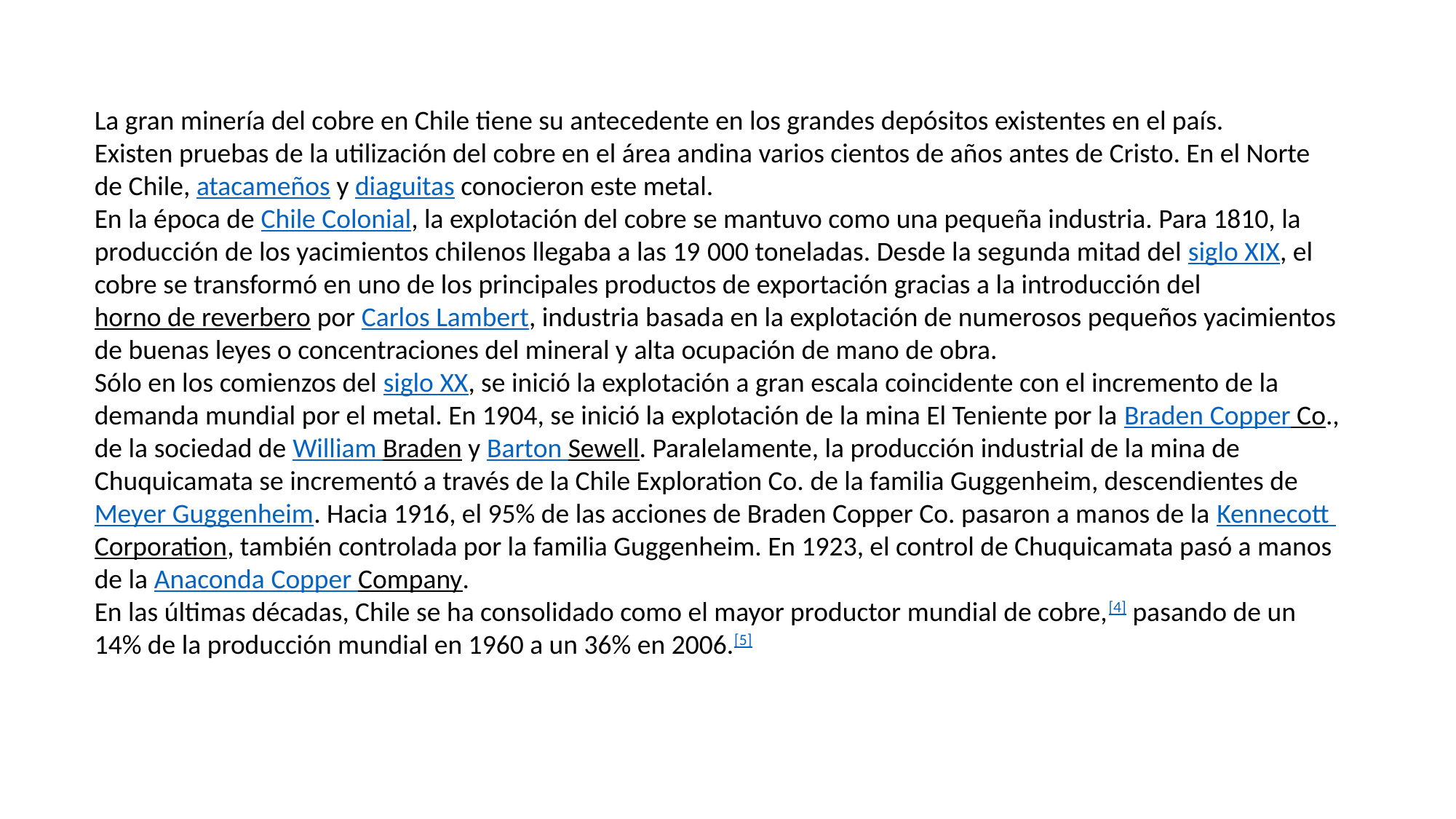

La gran minería del cobre en Chile tiene su antecedente en los grandes depósitos existentes en el país.
Existen pruebas de la utilización del cobre en el área andina varios cientos de años antes de Cristo. En el Norte de Chile, atacameños y diaguitas conocieron este metal.
En la época de Chile Colonial, la explotación del cobre se mantuvo como una pequeña industria. Para 1810, la producción de los yacimientos chilenos llegaba a las 19 000 toneladas. Desde la segunda mitad del siglo XIX, el cobre se transformó en uno de los principales productos de exportación gracias a la introducción del horno de reverbero por Carlos Lambert, industria basada en la explotación de numerosos pequeños yacimientos de buenas leyes o concentraciones del mineral y alta ocupación de mano de obra.
Sólo en los comienzos del siglo XX, se inició la explotación a gran escala coincidente con el incremento de la demanda mundial por el metal. En 1904, se inició la explotación de la mina El Teniente por la Braden Copper Co., de la sociedad de William Braden y Barton Sewell. Paralelamente, la producción industrial de la mina de Chuquicamata se incrementó a través de la Chile Exploration Co. de la familia Guggenheim, descendientes de Meyer Guggenheim. Hacia 1916, el 95% de las acciones de Braden Copper Co. pasaron a manos de la Kennecott Corporation, también controlada por la familia Guggenheim. En 1923, el control de Chuquicamata pasó a manos de la Anaconda Copper Company.
En las últimas décadas, Chile se ha consolidado como el mayor productor mundial de cobre,[4] pasando de un 14% de la producción mundial en 1960 a un 36% en 2006.[5]